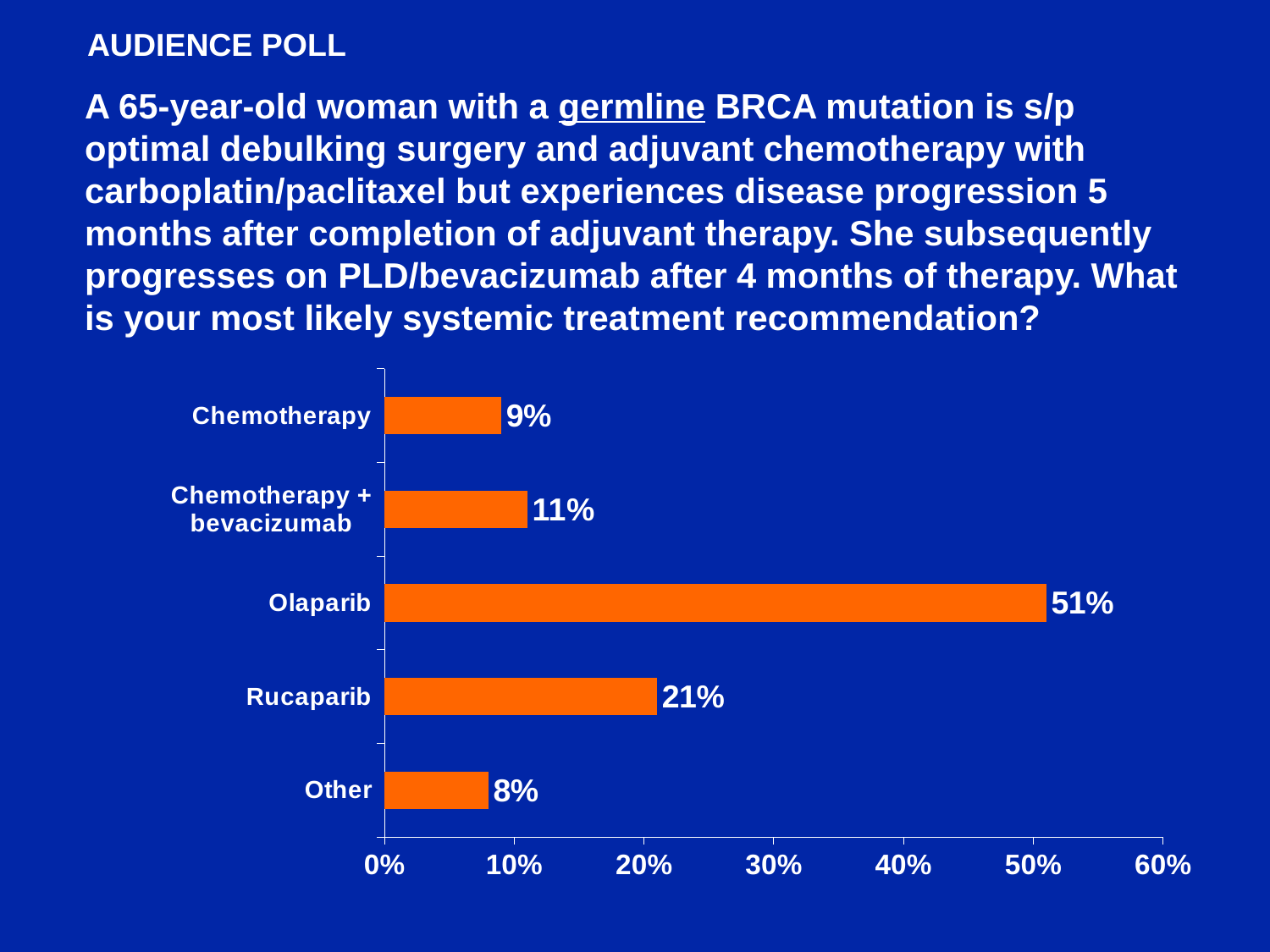

AUDIENCE POLL
A 65-year-old woman with a germline BRCA mutation is s/p optimal debulking surgery and adjuvant chemotherapy with carboplatin/paclitaxel but experiences disease progression 5 months after completion of adjuvant therapy. She subsequently progresses on PLD/bevacizumab after 4 months of therapy. What is your most likely systemic treatment recommendation?

### Chart

| Category | Series 1 |
|---|---|
| Other | 0.08 |
| Rucaparib | 0.21 |
| Olaparib | 0.51 |
| Chemotherapy + bevacizumab | 0.11 |
| Chemotherapy | 0.09 |